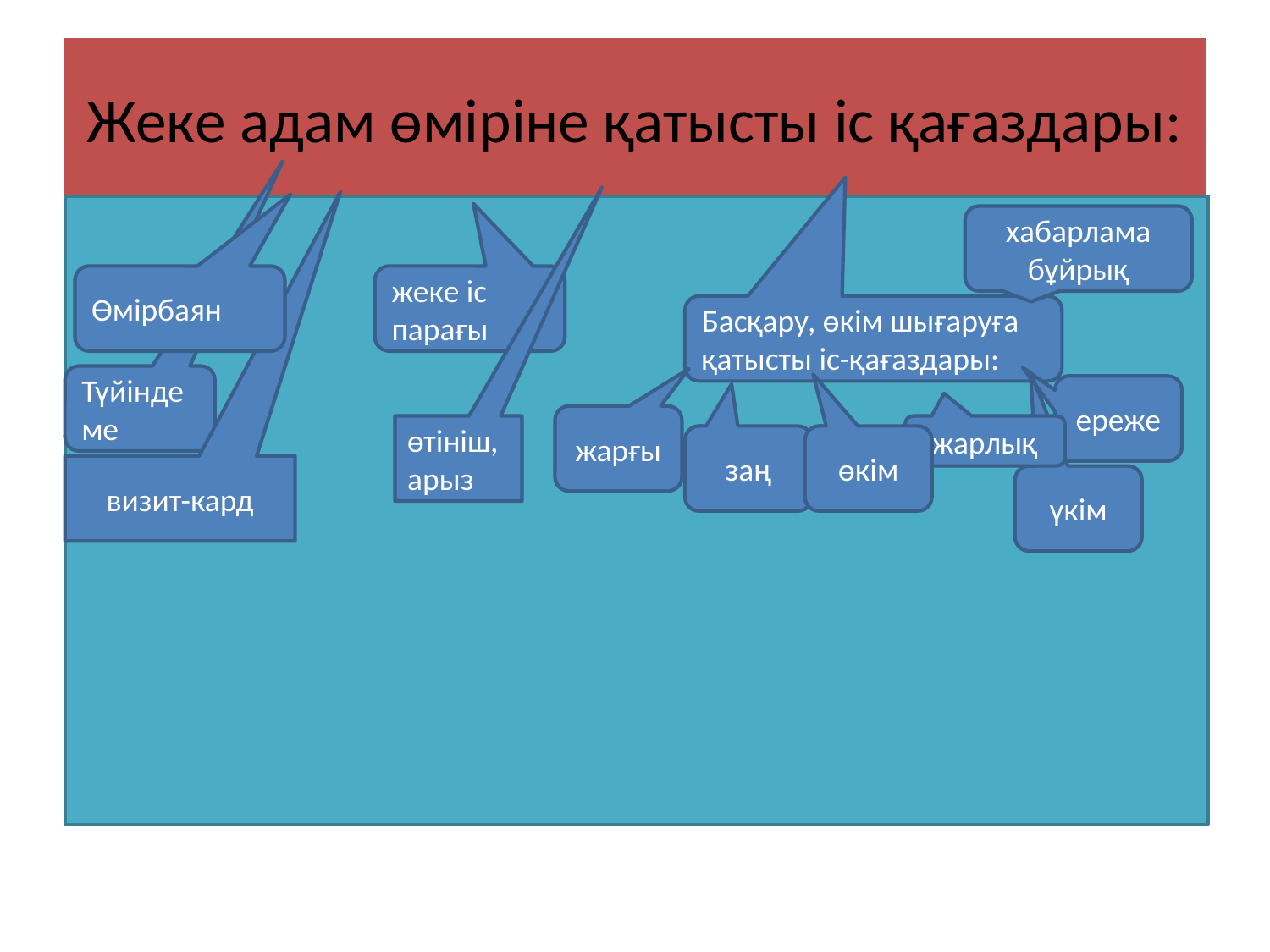

# Жеке адам өміріне қатысты іс қағаздары:

хабарлама бұйрық
Өмірбаян
жеке іс парағы
Басқару, өкім шығаруға қатысты іс-қағаздары:
Түйіндеме
ереже
жарғы
өтініш, арыз
жарлық
заң
өкім
визит-кард
үкім